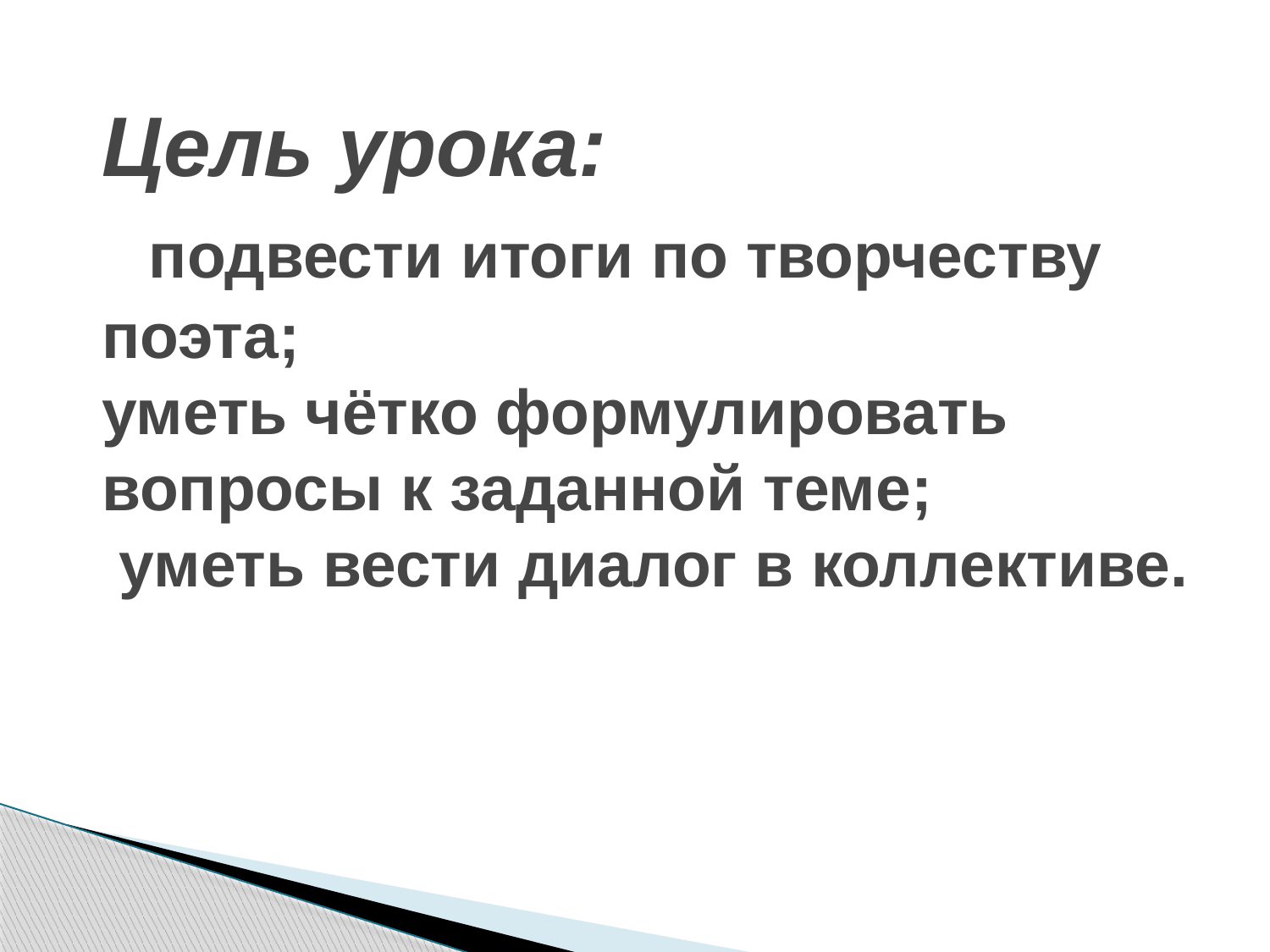

# Цель урока: подвести итоги по творчеству поэта; уметь чётко формулировать вопросы к заданной теме; уметь вести диалог в коллективе.